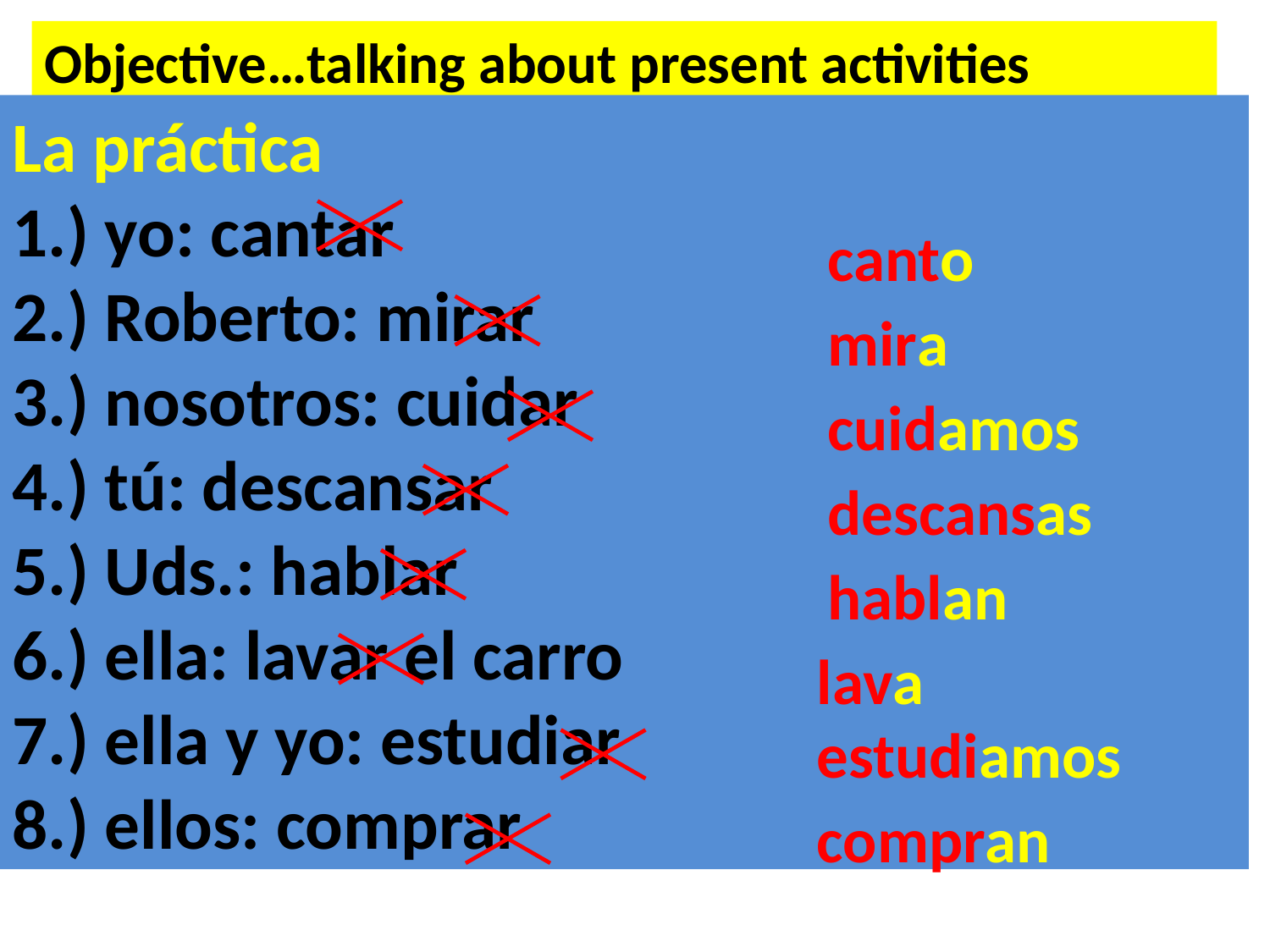

Objective…talking about present activities
La práctica
1.) yo: cantar
2.) Roberto: mirar
3.) nosotros: cuidar
4.) tú: descansar
5.) Uds.: hablar
6.) ella: lavar el carro
7.) ella y yo: estudiar
8.) ellos: comprar

canto

mira

cuidamos

descansas

hablan

lava
estudiamos

compran